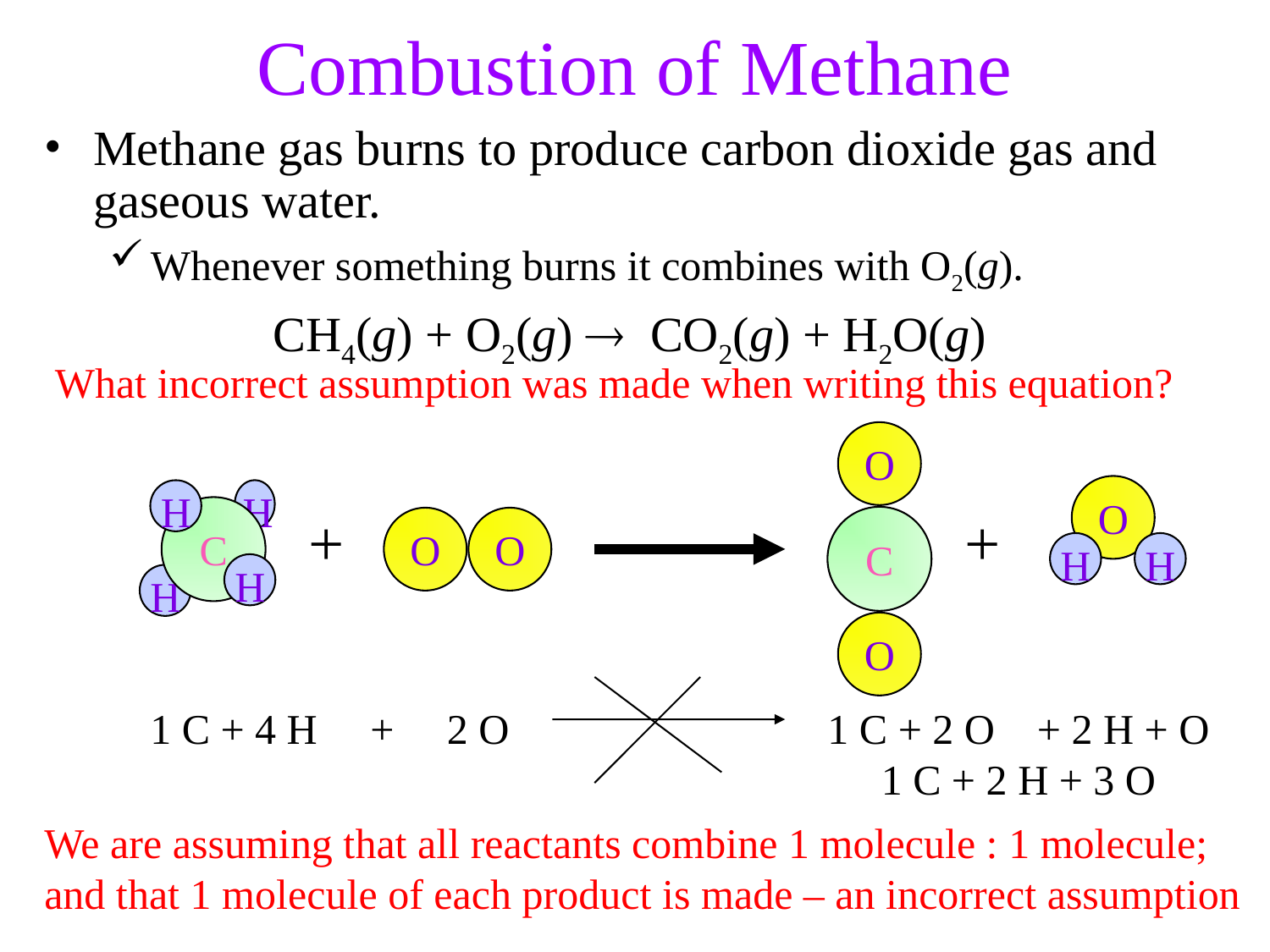

Combustion of Methane
Methane gas burns to produce carbon dioxide gas and gaseous water.
Whenever something burns it combines with O2(g).
CH4(g) + O2(g) →  CO2(g) + H2O(g)
What incorrect assumption was made when writing this equation?

O

C

O

O
+
H

H

H

H

C
H

H

+

O

O

1 C + 4 H     +     2 O
1 C + 2 O    + 2 H + O
1 C + 2 H + 3 O

We are assuming that all reactants combine 1 molecule : 1 molecule; and that 1 molecule of each product is made – an incorrect assumption